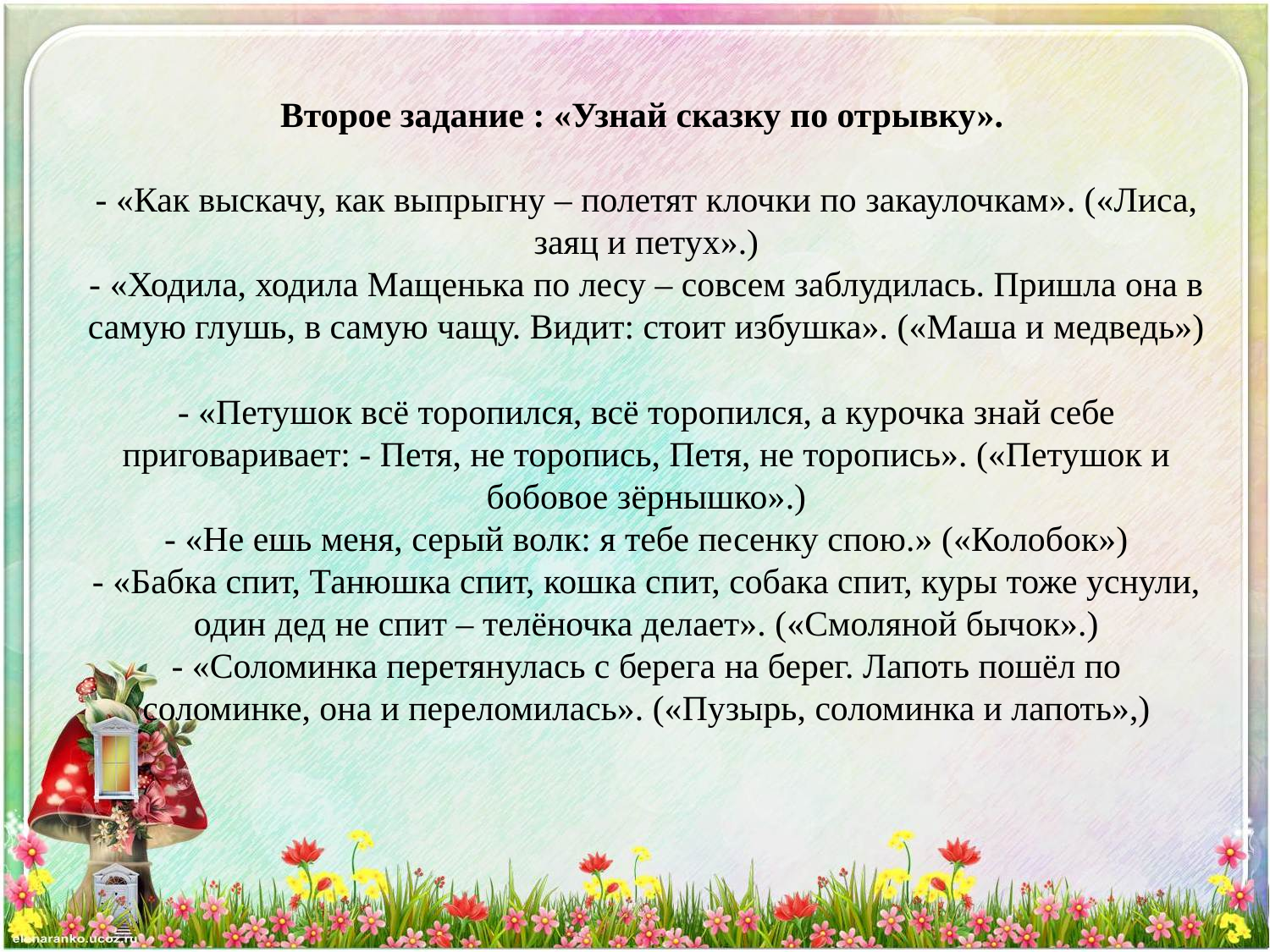

# Второе задание : «Узнай сказку по отрывку». - «Как выскачу, как выпрыгну – полетят клочки по закаулочкам». («Лиса, заяц и петух».) - «Ходила, ходила Мащенька по лесу – совсем заблудилась. Пришла она в самую глушь, в самую чащу. Видит: стоит избушка». («Маша и медведь») - «Петушок всё торопился, всё торопился, а курочка знай себе приговаривает: - Петя, не торопись, Петя, не торопись». («Петушок и бобовое зёрнышко».) - «Не ешь меня, серый волк: я тебе песенку спою.» («Колобок») - «Бабка спит, Танюшка спит, кошка спит, собака спит, куры тоже уснули, один дед не спит – телёночка делает». («Смоляной бычок».) - «Соломинка перетянулась с берега на берег. Лапоть пошёл по соломинке, она и переломилась». («Пузырь, соломинка и лапоть»,)